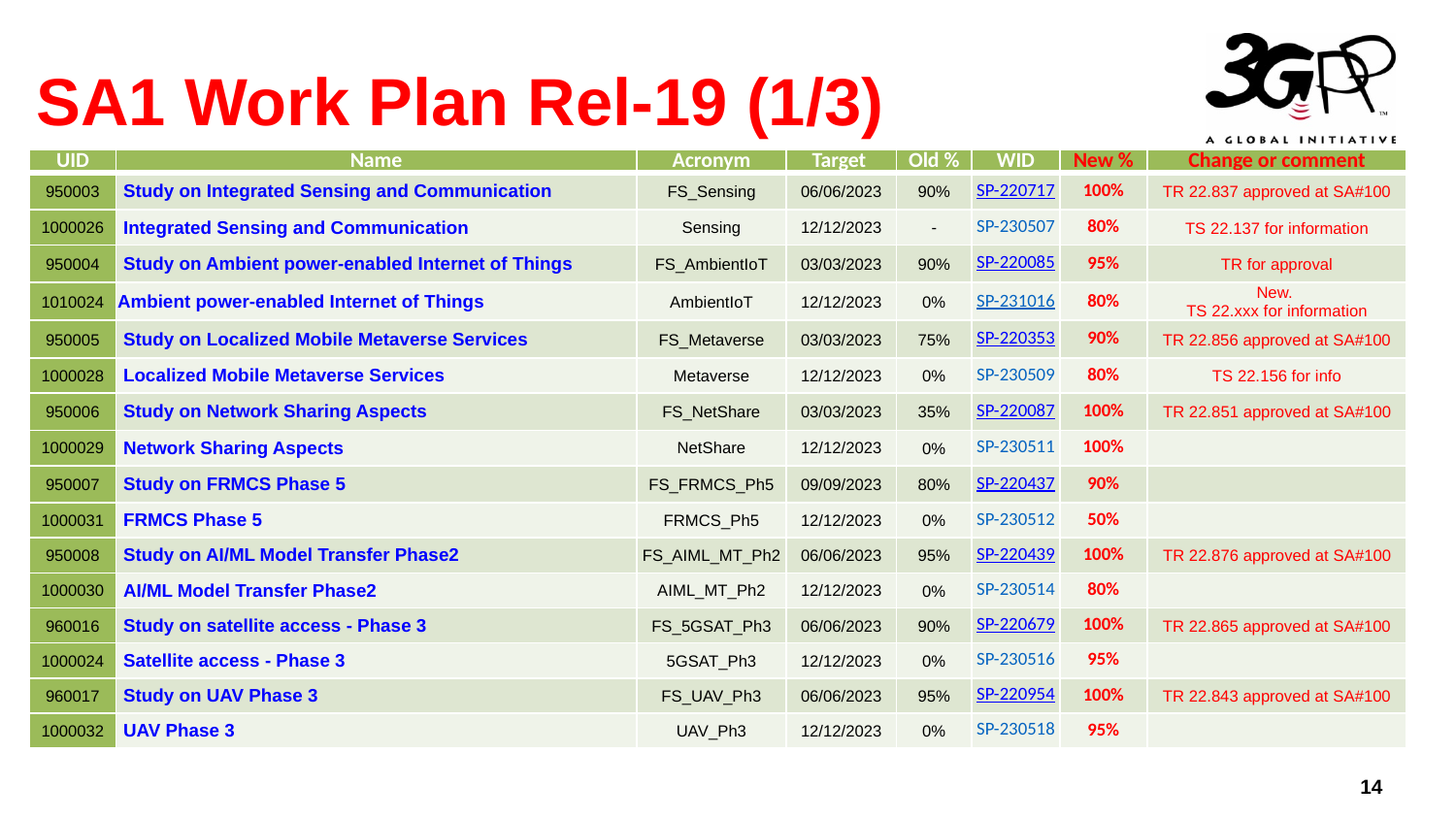

SA1 Work Plan Rel-19 (1/3)
| UID | Name | Acronym | Target | Old % | WID | New % | Change or comment |
| --- | --- | --- | --- | --- | --- | --- | --- |
| 950003 | Study on Integrated Sensing and Communication | FS\_Sensing | 06/06/2023 | 90% | SP-220717 | 100% | TR 22.837 approved at SA#100 |
| 1000026 | Integrated Sensing and Communication | Sensing | 12/12/2023 | - | SP-230507 | 80% | TS 22.137 for information |
| 950004 | Study on Ambient power-enabled Internet of Things | FS\_AmbientIoT | 03/03/2023 | 90% | SP-220085 | 95% | TR for approval |
| 1010024 | Ambient power-enabled Internet of Things | AmbientIoT | 12/12/2023 | 0% | SP-231016 | 80% | New. TS 22.xxx for information |
| 950005 | Study on Localized Mobile Metaverse Services | FS\_Metaverse | 03/03/2023 | 75% | SP-220353 | 90% | TR 22.856 approved at SA#100 |
| 1000028 | Localized Mobile Metaverse Services | Metaverse | 12/12/2023 | 0% | SP-230509 | 80% | TS 22.156 for info |
| 950006 | Study on Network Sharing Aspects | FS\_NetShare | 03/03/2023 | 35% | SP-220087 | 100% | TR 22.851 approved at SA#100 |
| 1000029 | Network Sharing Aspects | NetShare | 12/12/2023 | 0% | SP-230511 | 100% |  |
| 950007 | Study on FRMCS Phase 5 | FS\_FRMCS\_Ph5 | 09/09/2023 | 80% | SP-220437 | 90% |  |
| 1000031 | FRMCS Phase 5 | FRMCS\_Ph5 | 12/12/2023 | 0% | SP-230512 | 50% |  |
| 950008 | Study on AI/ML Model Transfer Phase2 | FS\_AIML\_MT\_Ph2 | 06/06/2023 | 95% | SP-220439 | 100% | TR 22.876 approved at SA#100 |
| 1000030 | AI/ML Model Transfer Phase2 | AIML\_MT\_Ph2 | 12/12/2023 | 0% | SP-230514 | 80% |  |
| 960016 | Study on satellite access - Phase 3 | FS\_5GSAT\_Ph3 | 06/06/2023 | 90% | SP-220679 | 100% | TR 22.865 approved at SA#100 |
| 1000024 | Satellite access - Phase 3 | 5GSAT\_Ph3 | 12/12/2023 | 0% | SP-230516 | 95% |  |
| 960017 | Study on UAV Phase 3 | FS\_UAV\_Ph3 | 06/06/2023 | 95% | SP-220954 | 100% | TR 22.843 approved at SA#100 |
| 1000032 | UAV Phase 3 | UAV\_Ph3 | 12/12/2023 | 0% | SP-230518 | 95% |  |